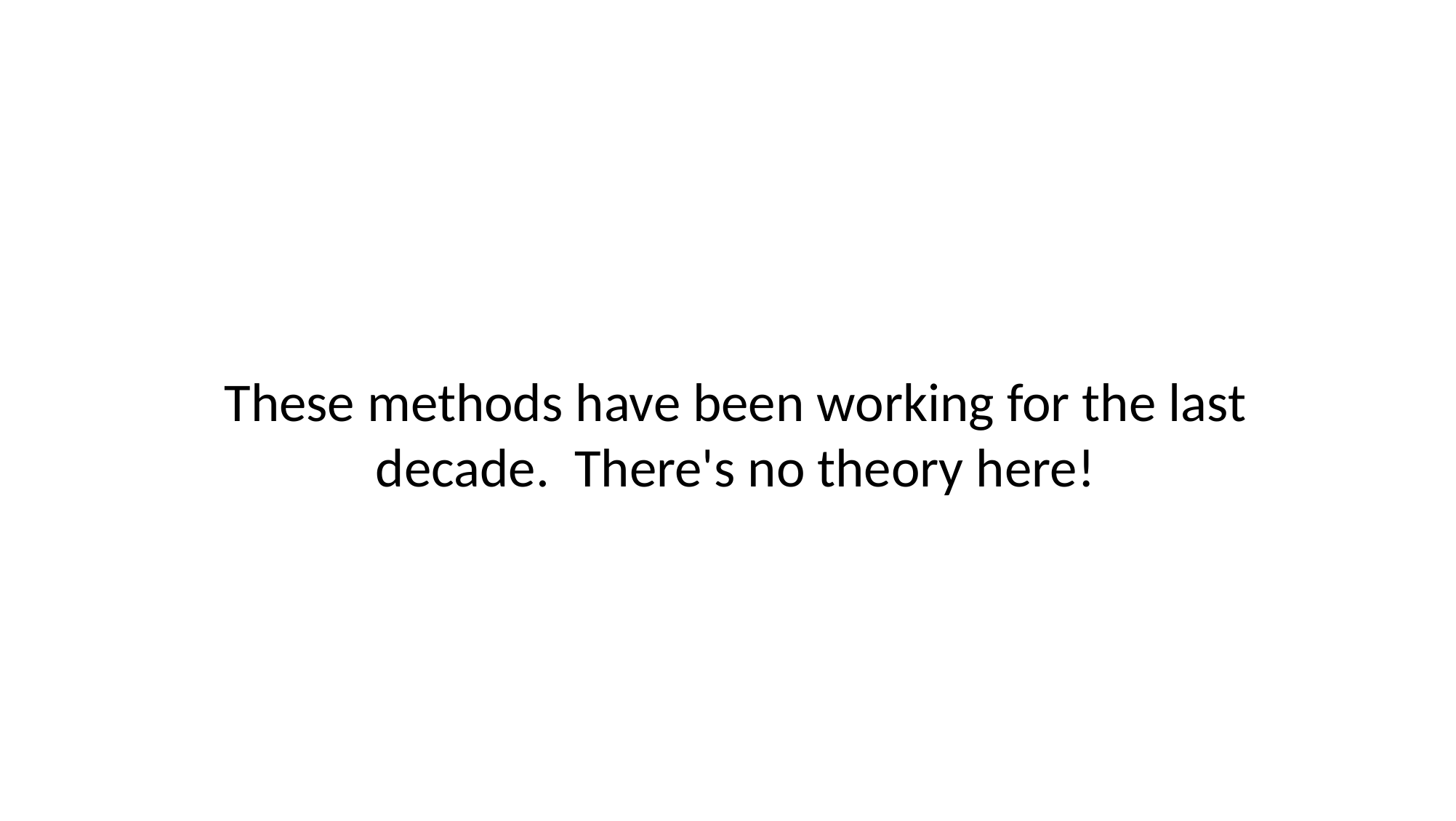

# These methods have been working for the last decade.  There's no theory here!